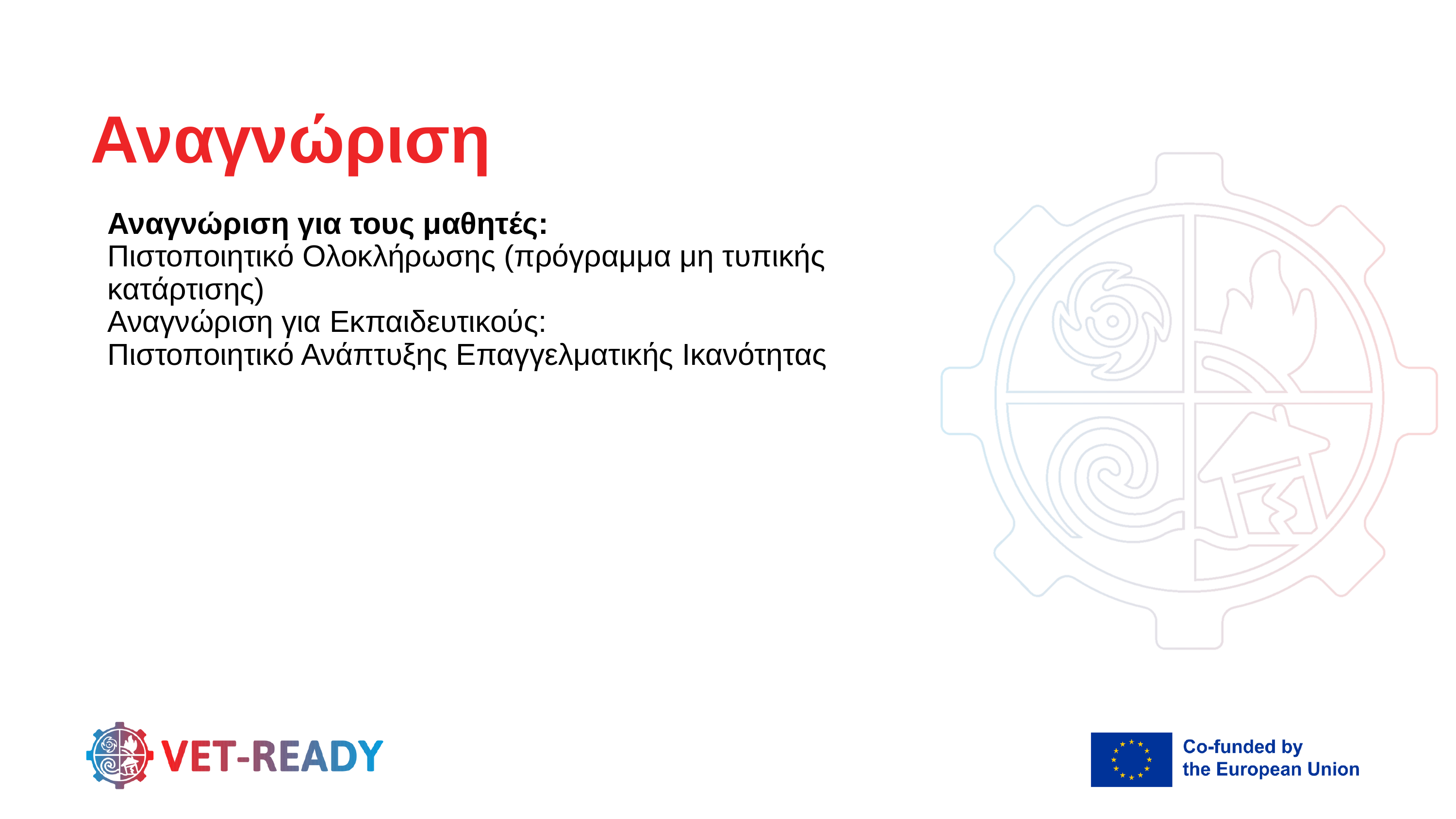

Αναγνώριση

Αναγνώριση για τους μαθητές:
Πιστοποιητικό Ολοκλήρωσης (πρόγραμμα μη τυπικής κατάρτισης)
Αναγνώριση για Εκπαιδευτικούς:
Πιστοποιητικό Ανάπτυξης Επαγγελματικής Ικανότητας